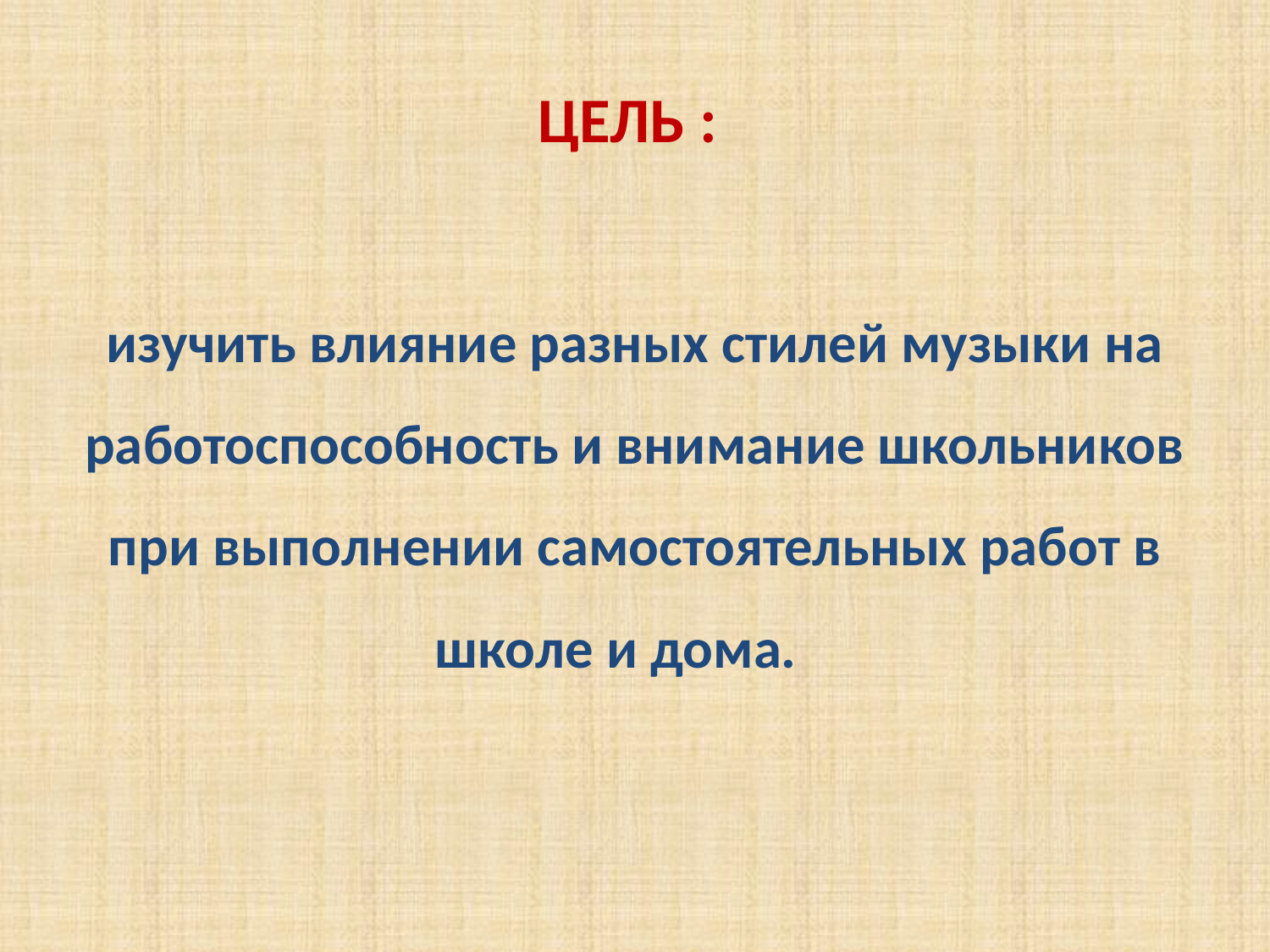

# ЦЕЛЬ :
изучить влияние разных стилей музыки на работоспособность и внимание школьников при выполнении самостоятельных работ в школе и дома.